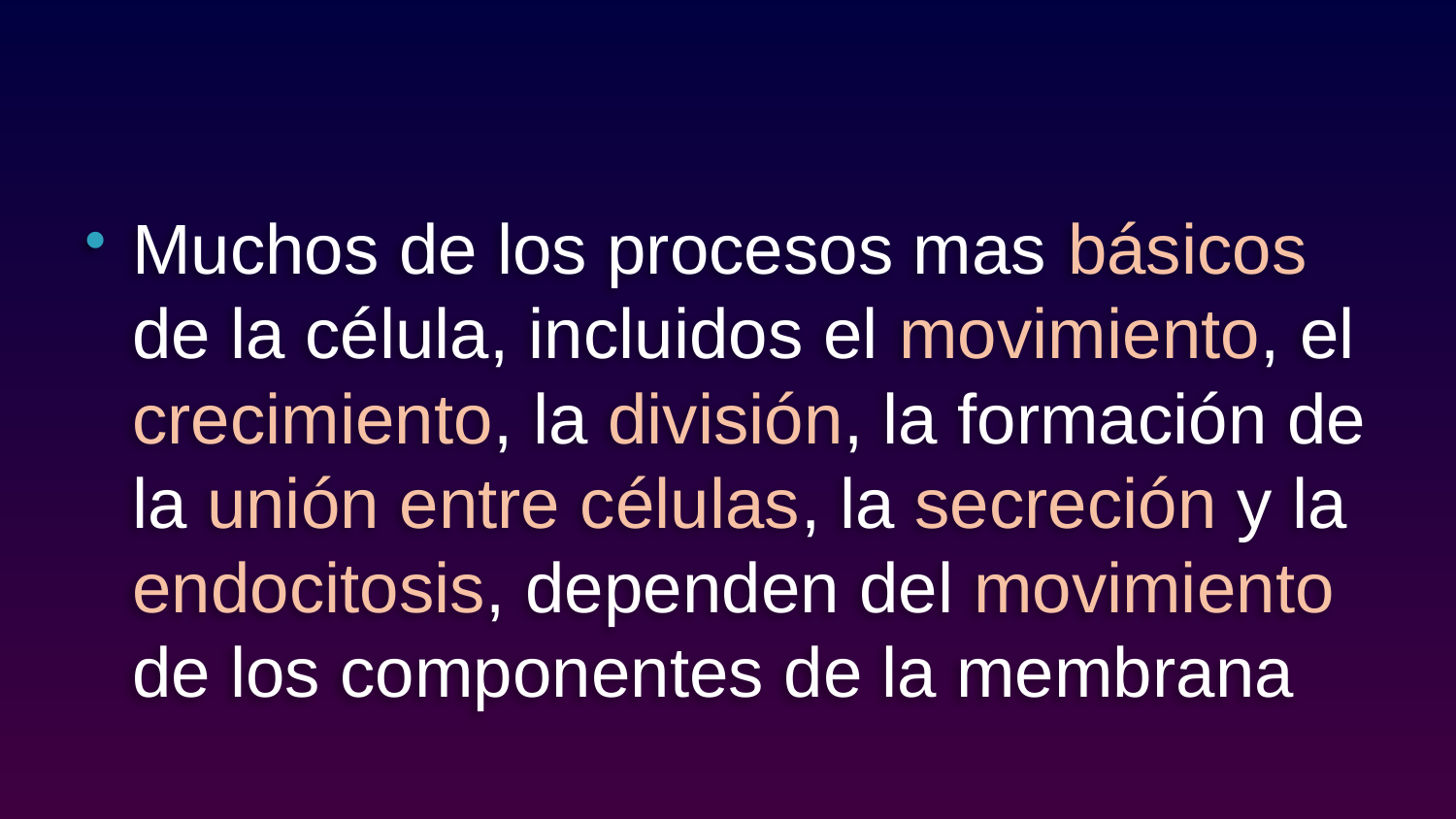

#
Muchos de los procesos mas básicos de la célula, incluidos el movimiento, el crecimiento, la división, la formación de la unión entre células, la secreción y la endocitosis, dependen del movimiento de los componentes de la membrana